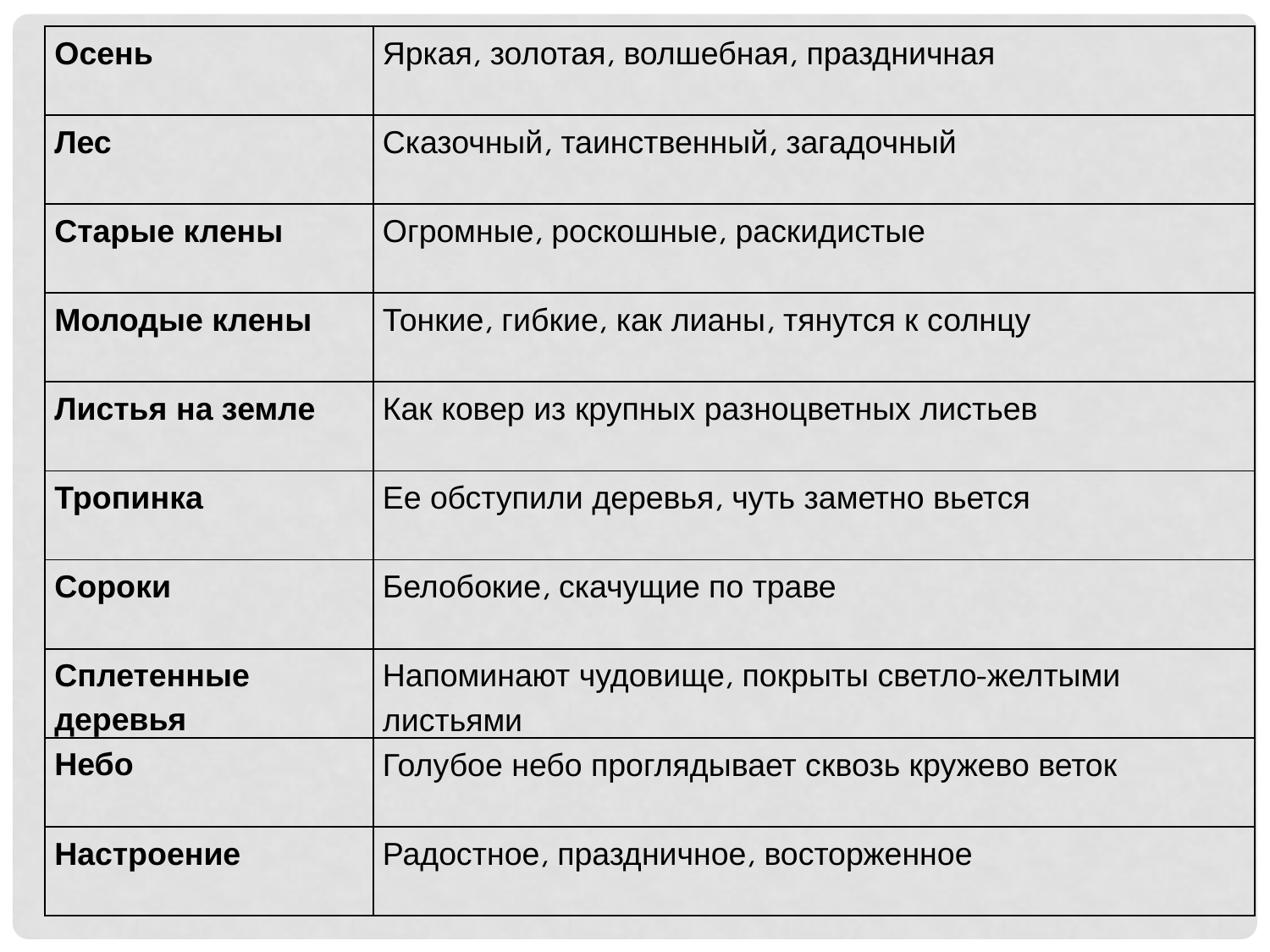

| Осень | Яркая, золотая, волшебная, праздничная |
| --- | --- |
| Лес | Сказочный, таинственный, загадочный |
| Старые клены | Огромные, роскошные, раскидистые |
| Молодые клены | Тонкие, гибкие, как лианы, тянутся к солнцу |
| Листья на земле | Как ковер из крупных разноцветных листьев |
| Тропинка | Ее обступили деревья, чуть заметно вьется |
| Сороки | Белобокие, скачущие по траве |
| Сплетенные деревья | Напоминают чудовище, покрыты светло-желтыми листьями |
| Небо | Голубое небо проглядывает сквозь кружево веток |
| Настроение | Радостное, праздничное, восторженное |